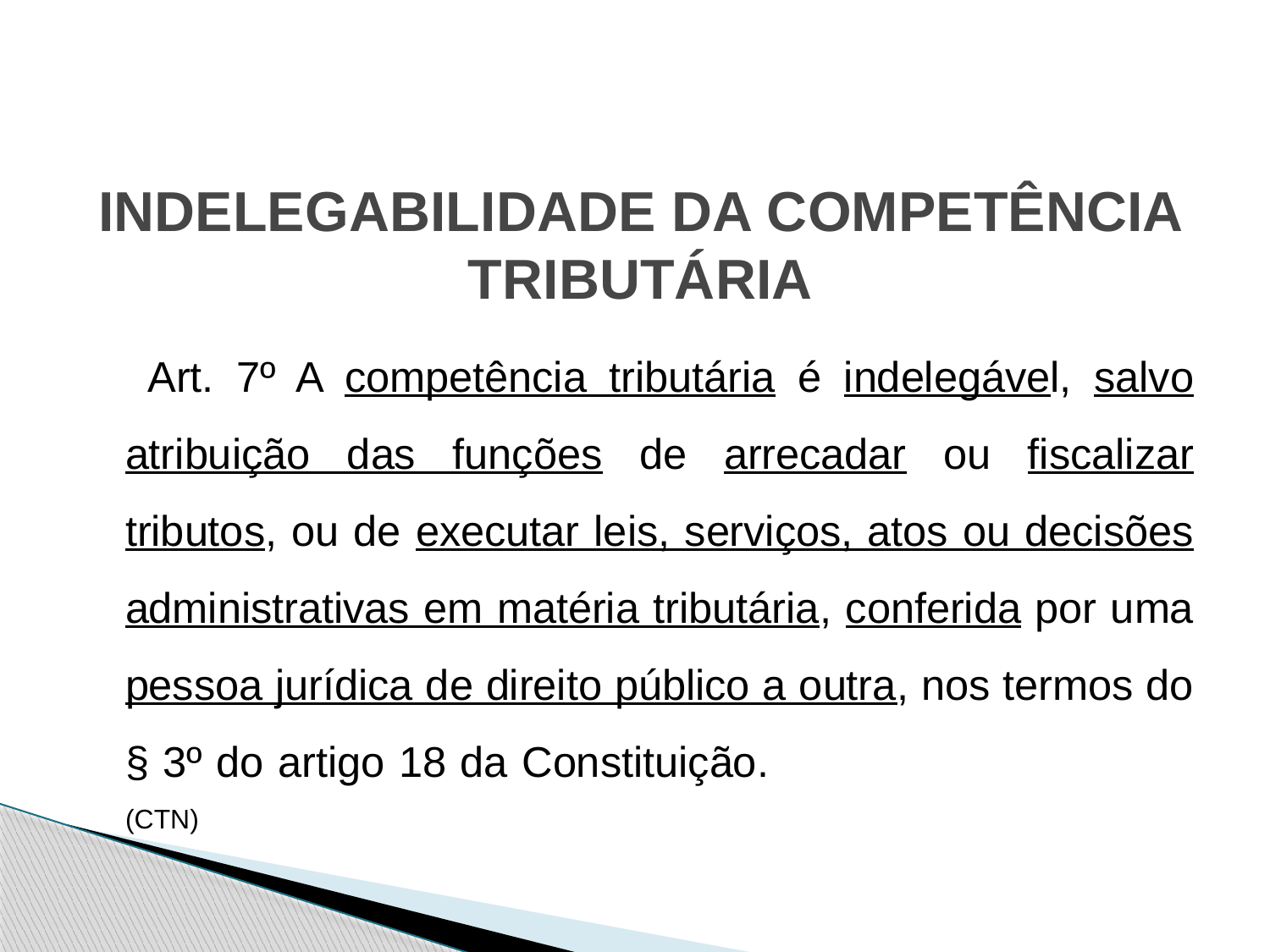

# INDELEGABILIDADE DA COMPETÊNCIA TRIBUTÁRIA
	 Art. 7º A competência tributária é indelegável, salvo atribuição das funções de arrecadar ou fiscalizar tributos, ou de executar leis, serviços, atos ou decisões administrativas em matéria tributária, conferida por uma pessoa jurídica de direito público a outra, nos termos do § 3º do artigo 18 da Constituição.                               (CTN)